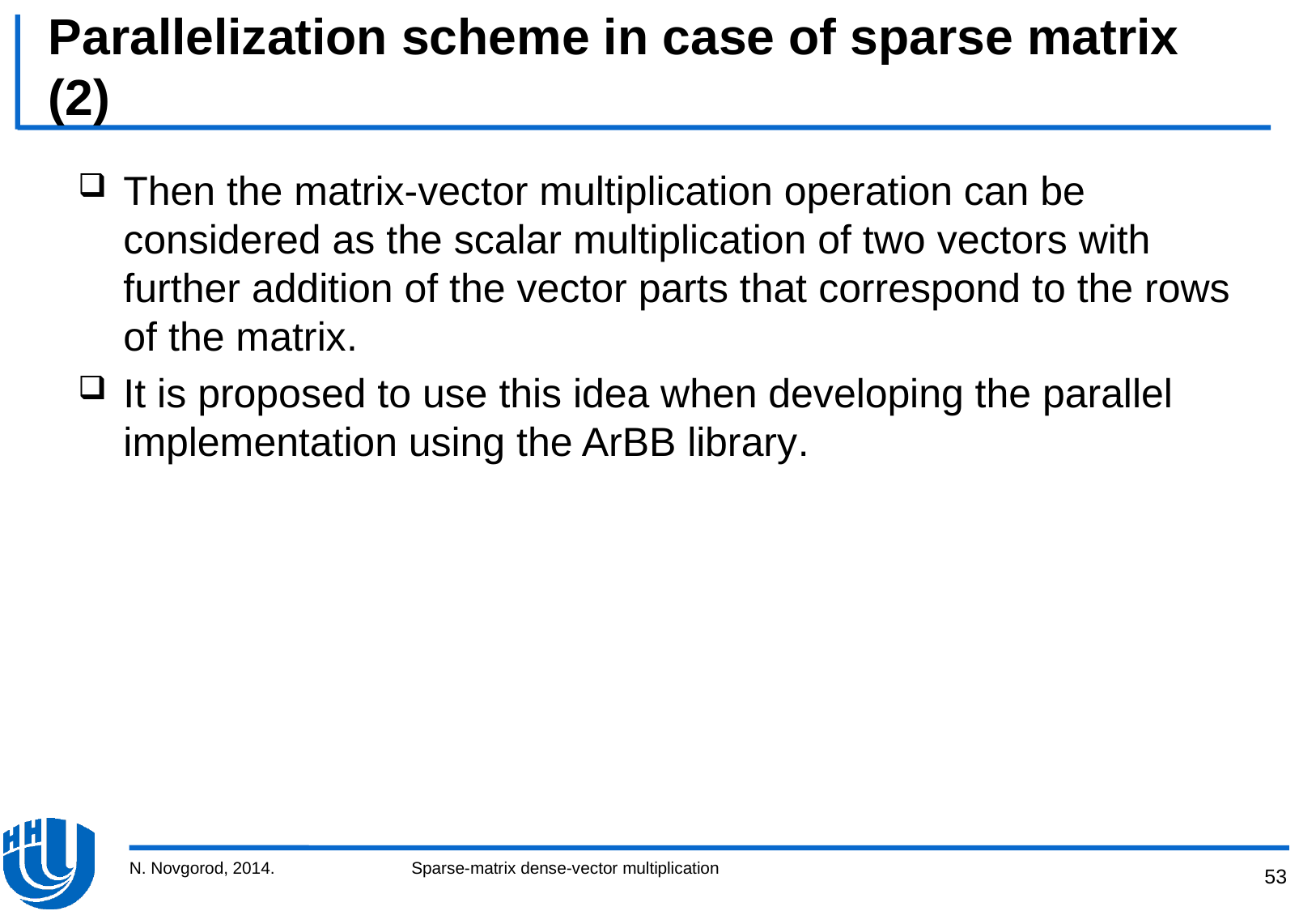

# Parallelization scheme in case of sparse matrix (2)
Then the matrix-vector multiplication operation can be considered as the scalar multiplication of two vectors with further addition of the vector parts that correspond to the rows of the matrix.
It is proposed to use this idea when developing the parallel implementation using the ArBB library.
N. Novgorod, 2014.
Sparse-matrix dense-vector multiplication